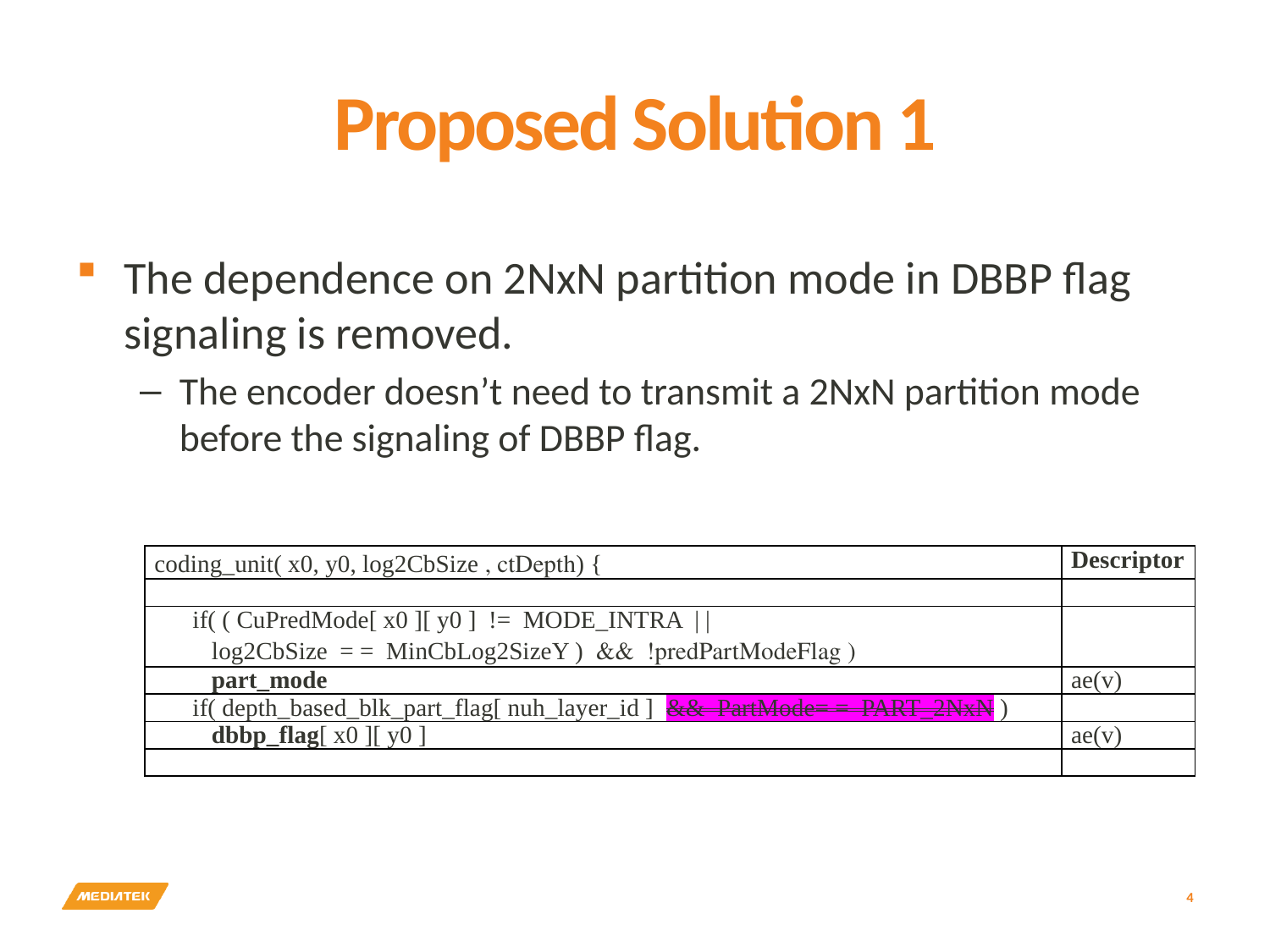

# Proposed Solution 1
The dependence on 2NxN partition mode in DBBP flag signaling is removed.
The encoder doesn’t need to transmit a 2NxN partition mode before the signaling of DBBP flag.
| coding\_unit( x0, y0, log2CbSize , ctDepth) { | Descriptor |
| --- | --- |
|  |  |
| if( ( CuPredMode[ x0 ][ y0 ] != MODE\_INTRA | | log2CbSize = = MinCbLog2SizeY ) && !predPartModeFlag ) |  |
| part\_mode | ae(v) |
| if( depth\_based\_blk\_part\_flag[ nuh\_layer\_id ] && PartMode= = PART\_2NxN ) |  |
| dbbp\_flag[ x0 ][ y0 ] | ae(v) |
|  |  |
4